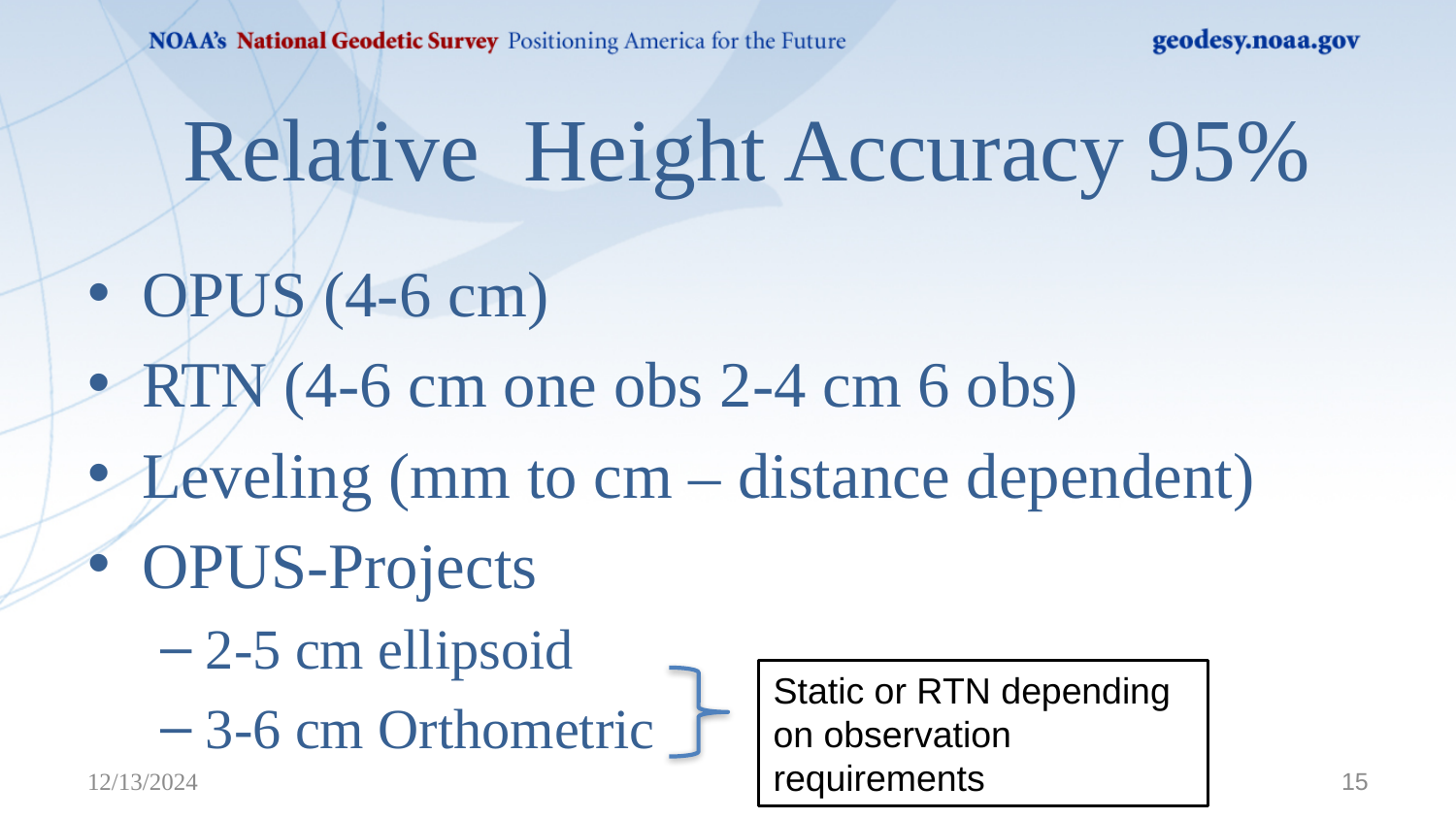

# Relative  Height Accuracy 95%
OPUS (4-6 cm)
RTN (4-6 cm one obs 2-4 cm 6 obs)
Leveling (mm to cm – distance dependent)
OPUS-Projects
2-5 cm ellipsoid
3-6 cm Orthometric
Static or RTN depending on observation requirements

12/13/2024
15